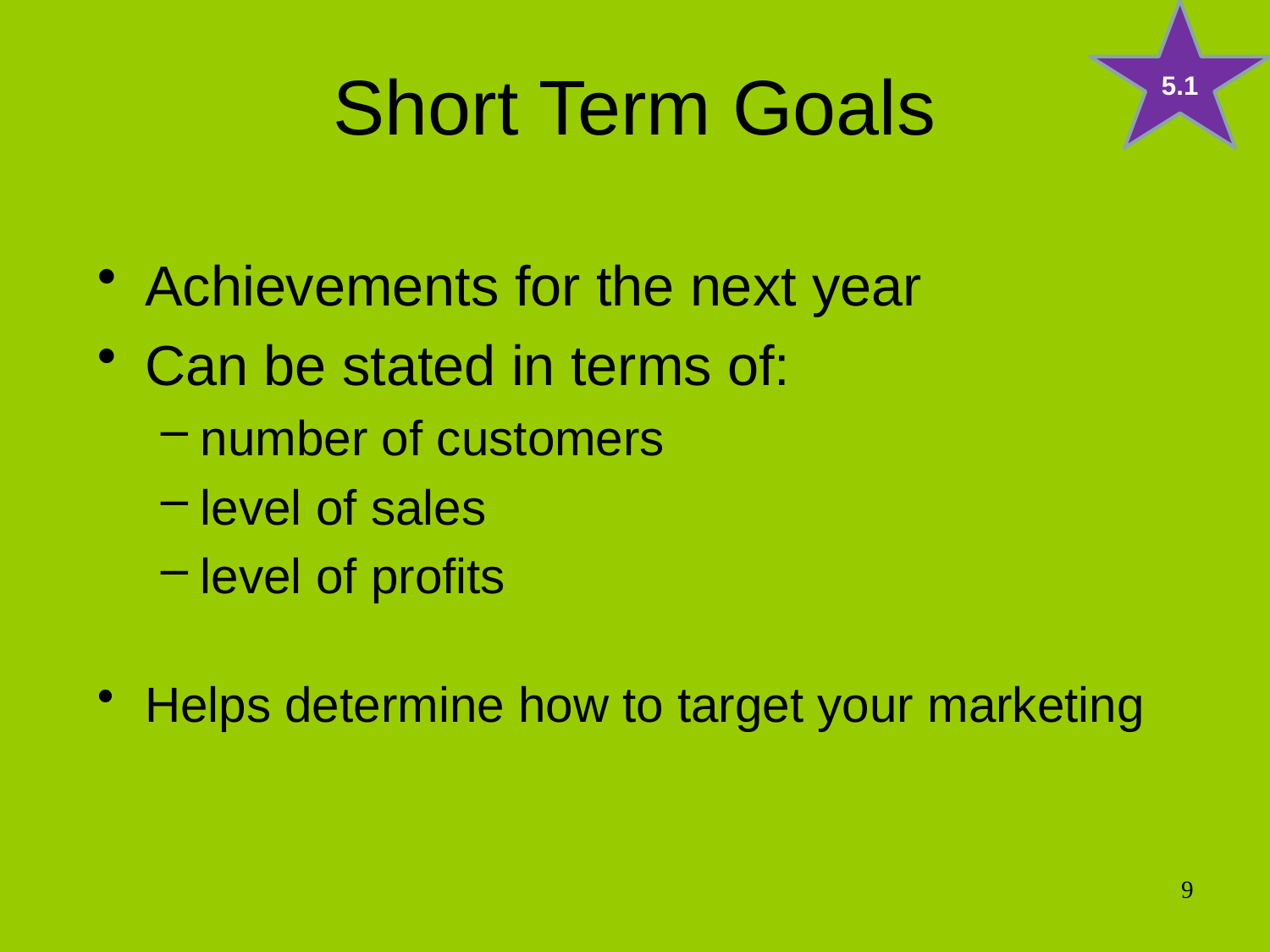

5.1
# Short Term Goals
Achievements for the next year
Can be stated in terms of:
number of customers
level of sales
level of profits
Helps determine how to target your marketing
9